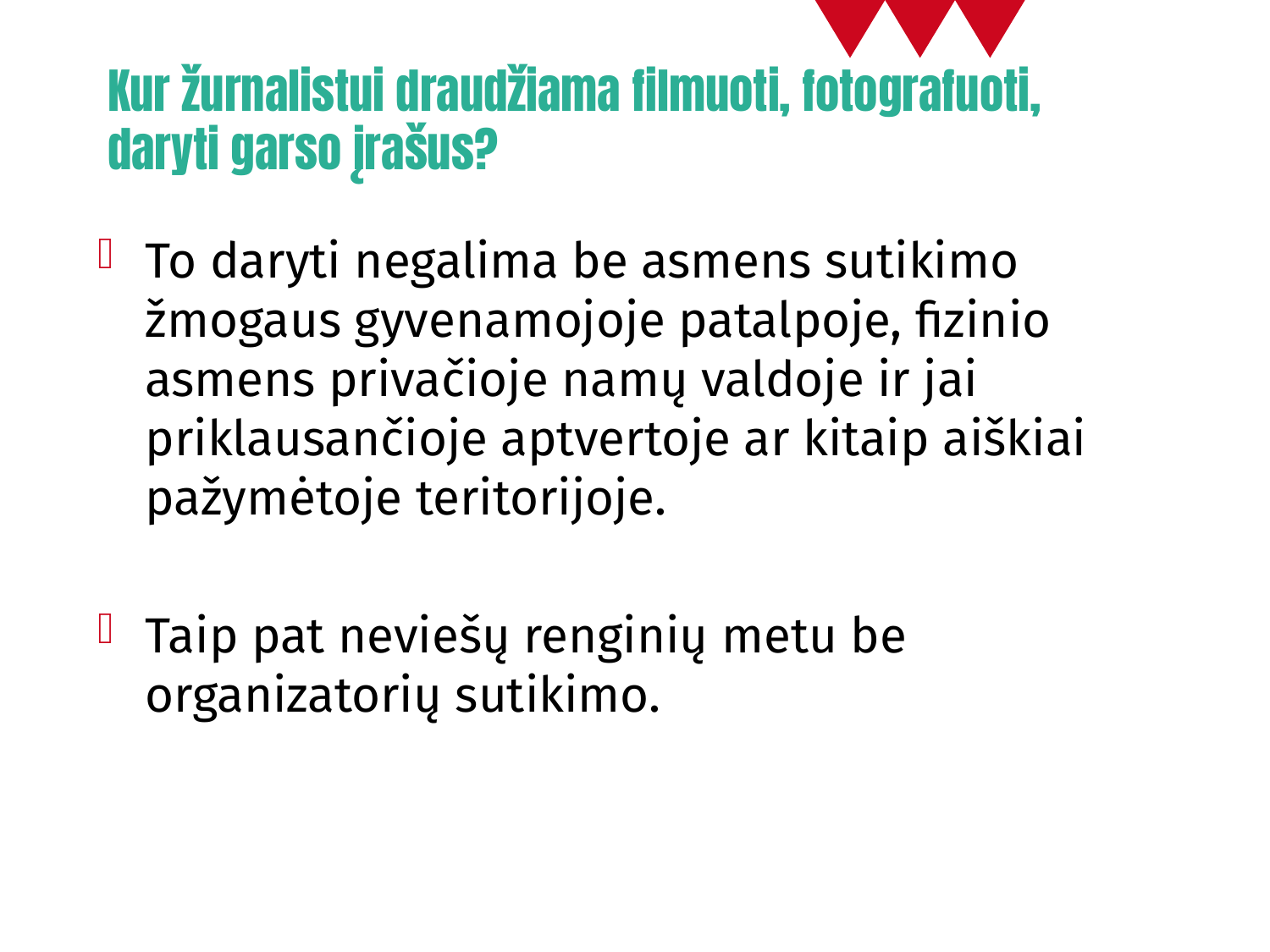

# Kur žurnalistui draudžiama filmuoti, fotografuoti, daryti garso įrašus?
To daryti negalima be asmens sutikimo žmogaus gyvenamojoje patalpoje, fizinio asmens privačioje namų valdoje ir jai priklausančioje aptvertoje ar kitaip aiškiai pažymėtoje teritorijoje.

Taip pat neviešų renginių metu be organizatorių sutikimo.